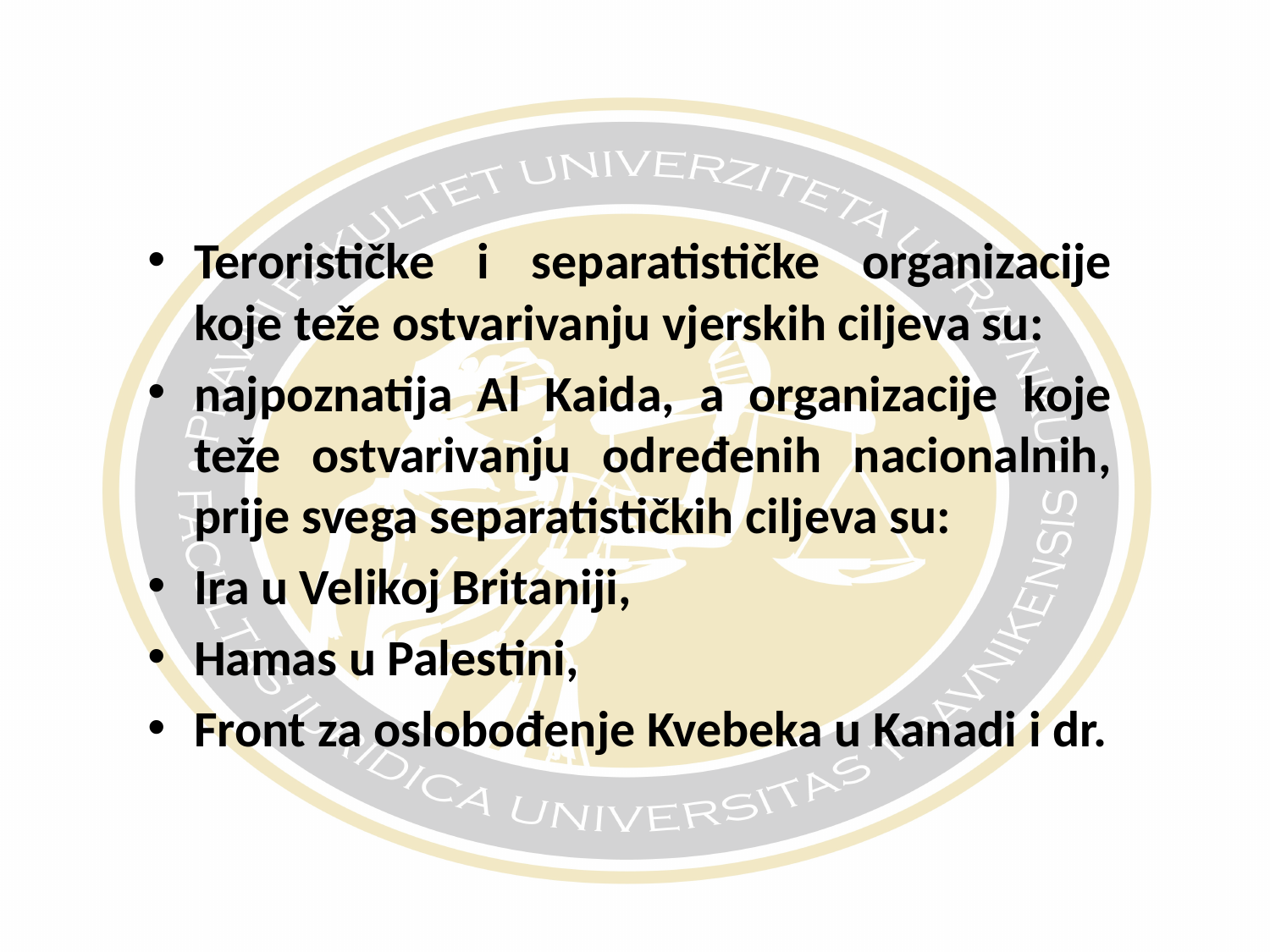

#
Terorističke i separatističke organizacije koje teže ostvarivanju vjerskih ciljeva su:
najpoznatija Al Kaida, a organizacije koje teže ostvarivanju određenih nacionalnih, prije svega separatističkih ciljeva su:
Ira u Velikoj Britaniji,
Hamas u Palestini,
Front za oslobođenje Kvebeka u Kanadi i dr.